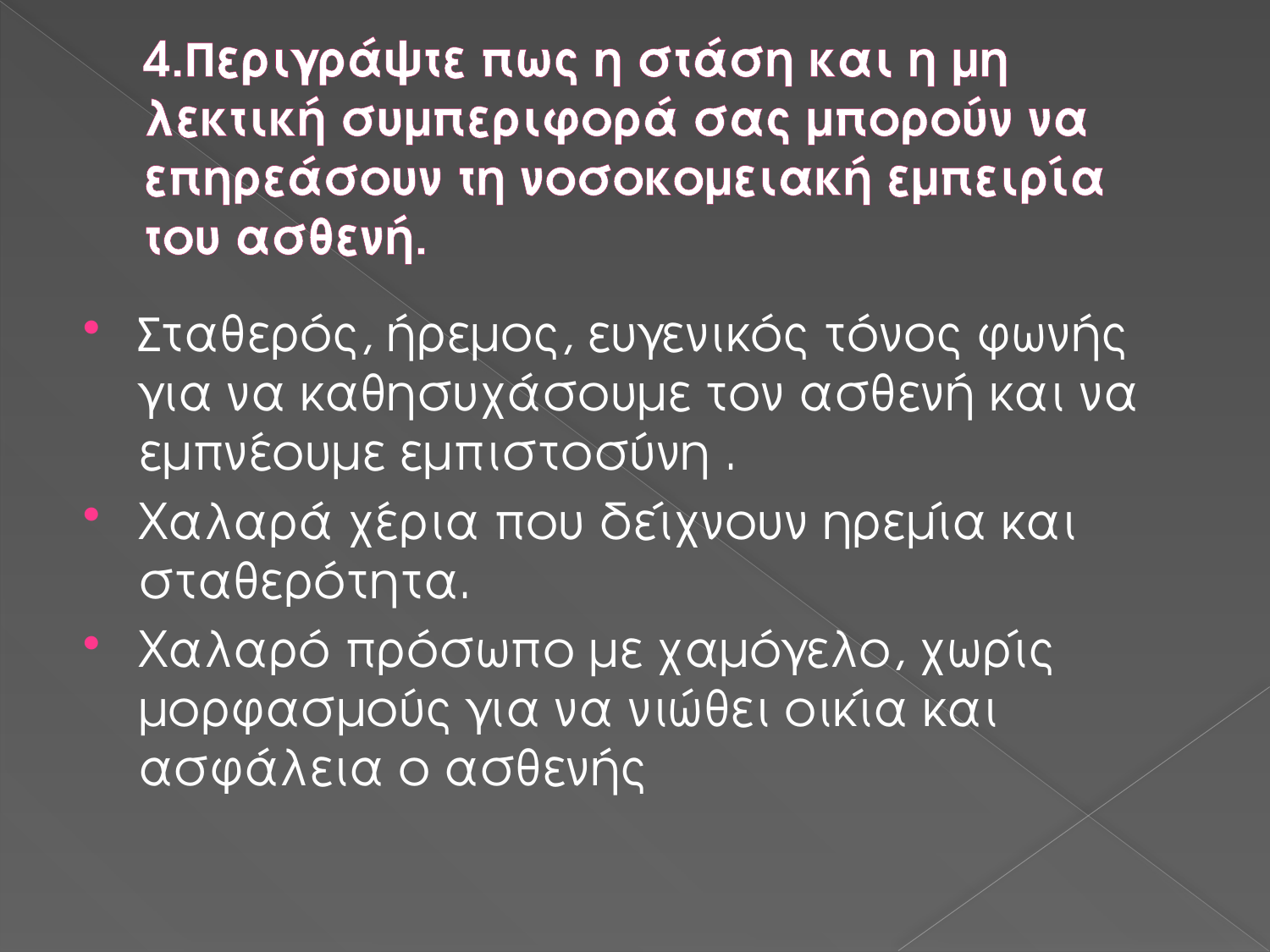

# 4.Περιγράψτε πως η στάση και η μη λεκτική συμπεριφορά σας μπορούν να επηρεάσουν τη νοσοκομειακή εμπειρία του ασθενή.
Σταθερός, ήρεμος, ευγενικός τόνος φωνής για να καθησυχάσουμε τον ασθενή και να εμπνέουμε εμπιστοσύνη .
Χαλαρά χέρια που δείχνουν ηρεμία και σταθερότητα.
Χαλαρό πρόσωπο με χαμόγελο, χωρίς μορφασμούς για να νιώθει οικία και ασφάλεια ο ασθενής